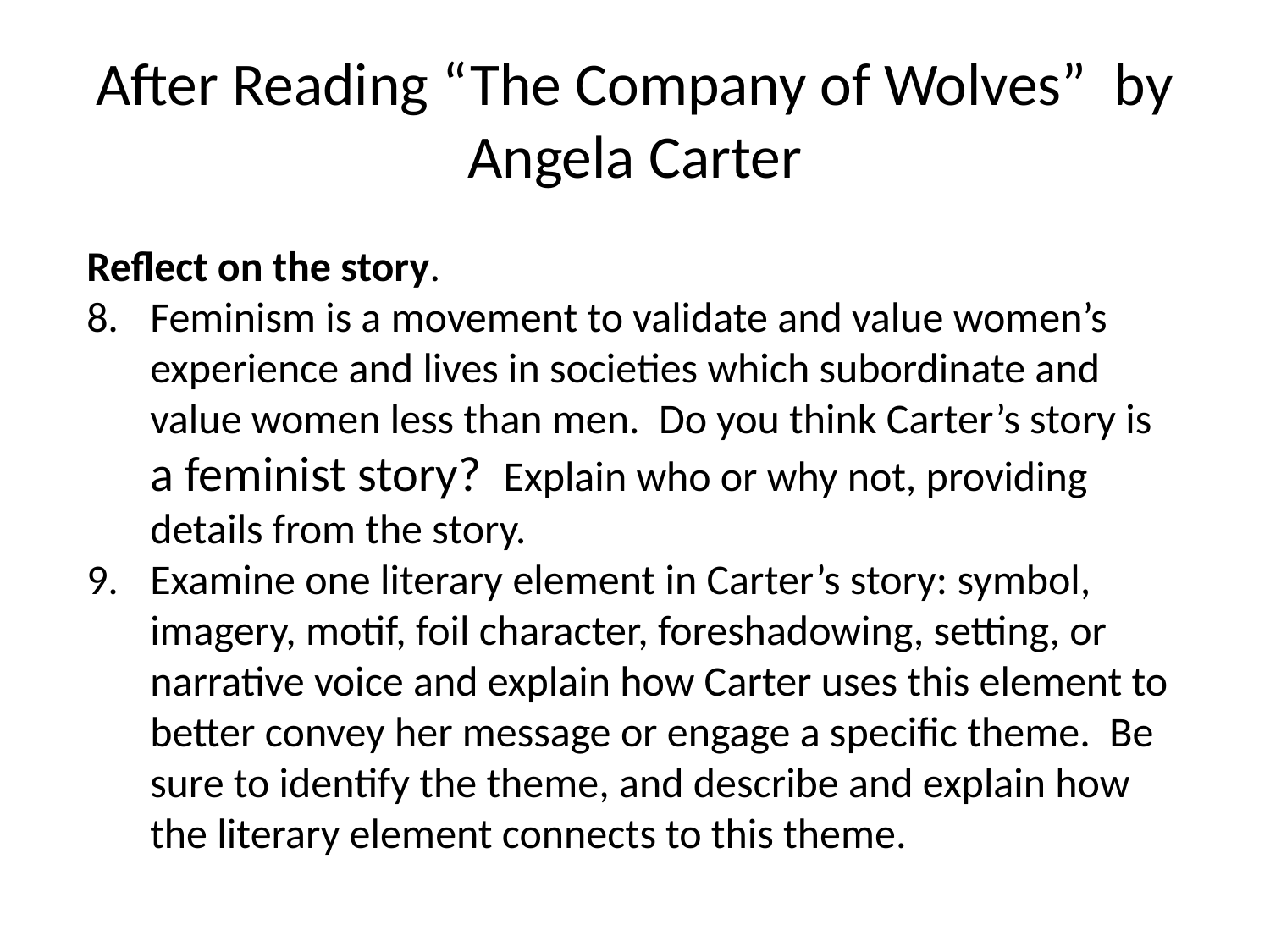

# After Reading “The Company of Wolves”  by Angela Carter
Reflect on the story.
Feminism is a movement to validate and value women’s experience and lives in societies which subordinate and value women less than men.  Do you think Carter’s story is  a feminist story?  Explain who or why not, providing details from the story.
Examine one literary element in Carter’s story: symbol, imagery, motif, foil character, foreshadowing, setting, or narrative voice and explain how Carter uses this element to better convey her message or engage a specific theme.  Be sure to identify the theme, and describe and explain how the literary element connects to this theme.